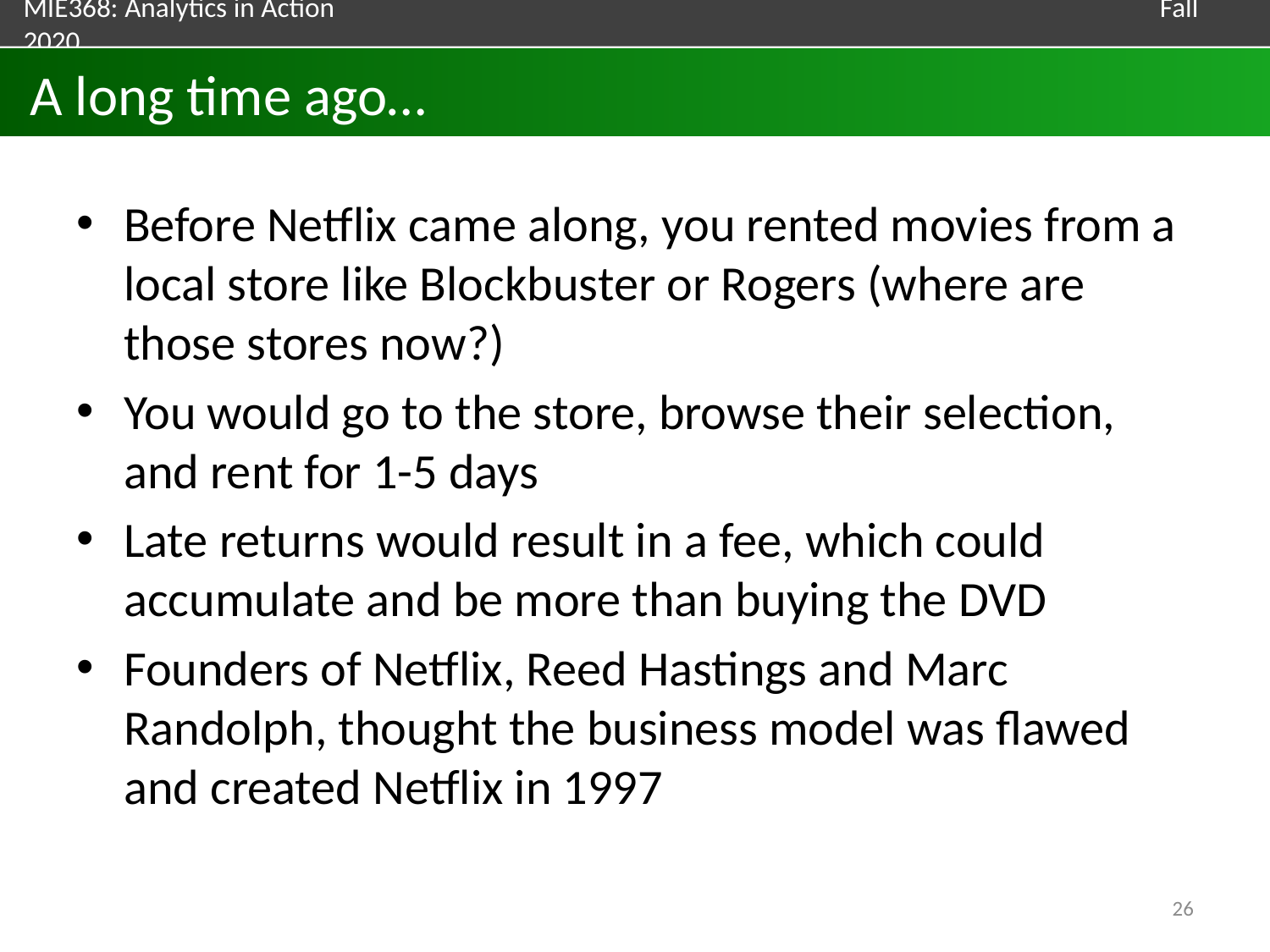

# A long time ago…
Before Netflix came along, you rented movies from a local store like Blockbuster or Rogers (where are those stores now?)
You would go to the store, browse their selection, and rent for 1-5 days
Late returns would result in a fee, which could accumulate and be more than buying the DVD
Founders of Netflix, Reed Hastings and Marc Randolph, thought the business model was flawed and created Netflix in 1997
26